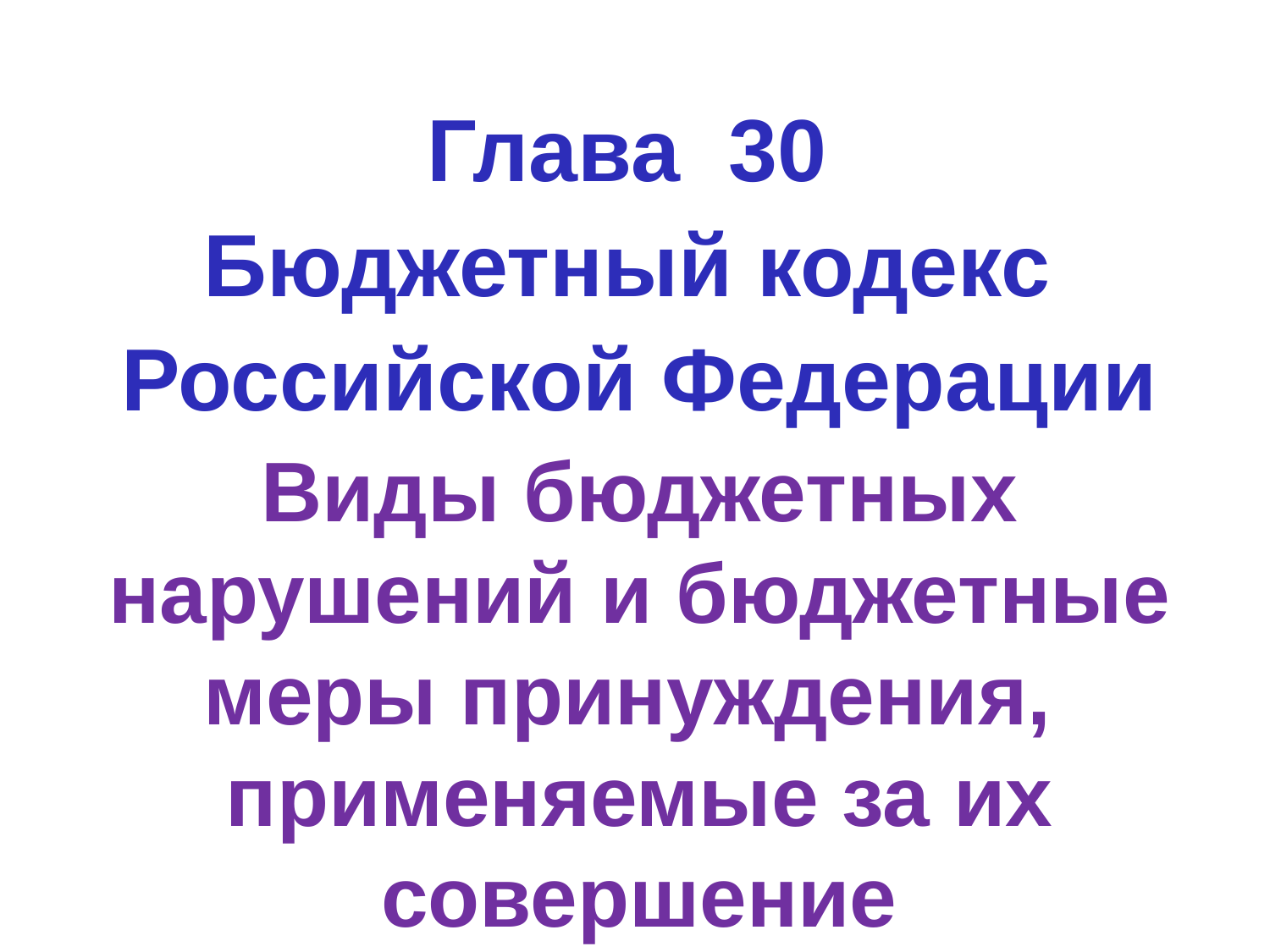

Глава  30
Бюджетный кодекс
Российской Федерации
Виды бюджетных нарушений и бюджетные меры принуждения,  применяемые за их совершение